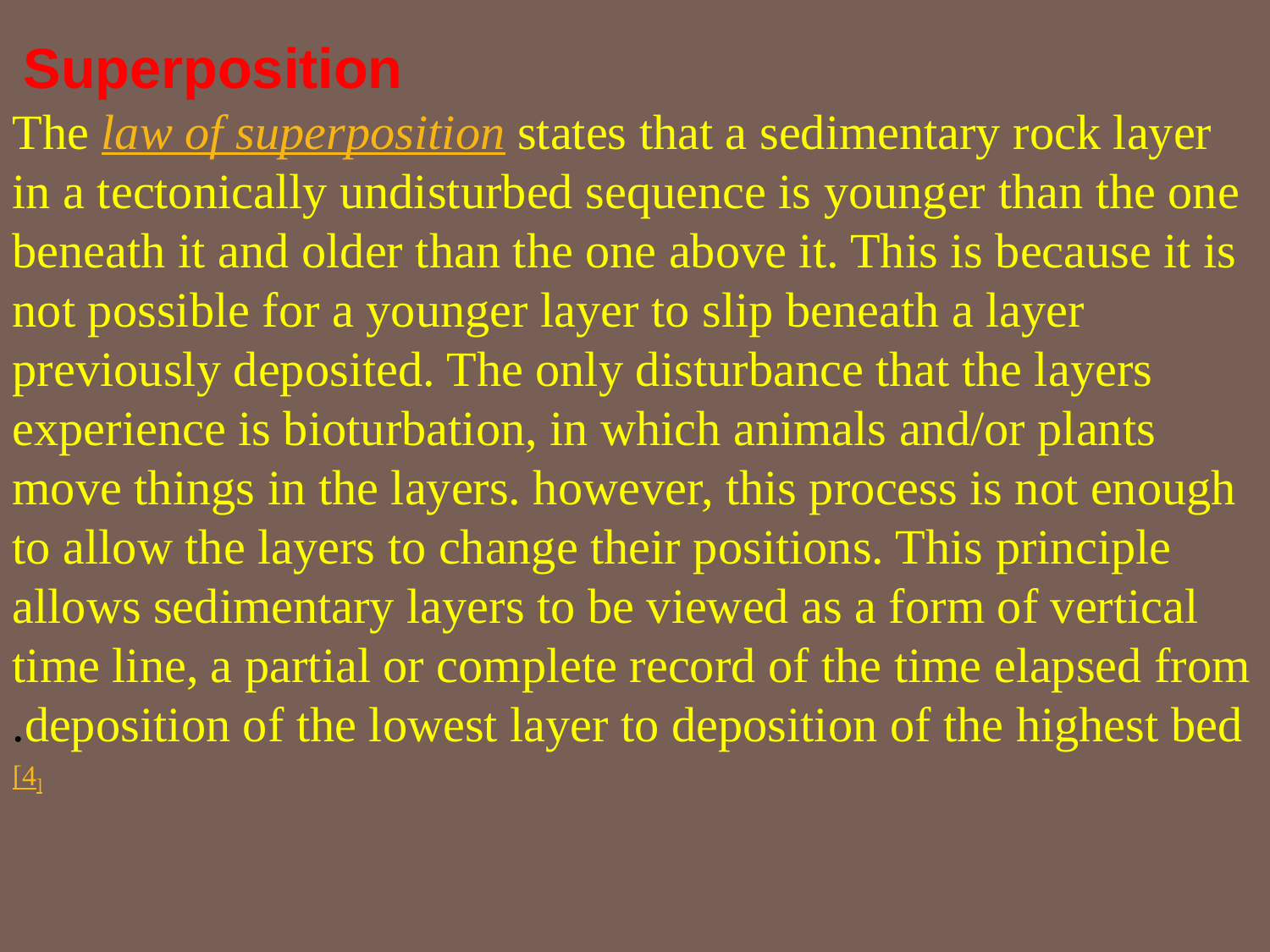

Superposition
The law of superposition states that a sedimentary rock layer in a tectonically undisturbed sequence is younger than the one beneath it and older than the one above it. This is because it is not possible for a younger layer to slip beneath a layer previously deposited. The only disturbance that the layers experience is bioturbation, in which animals and/or plants move things in the layers. however, this process is not enough to allow the layers to change their positions. This principle allows sedimentary layers to be viewed as a form of vertical time line, a partial or complete record of the time elapsed from deposition of the lowest layer to deposition of the highest bed.[4]